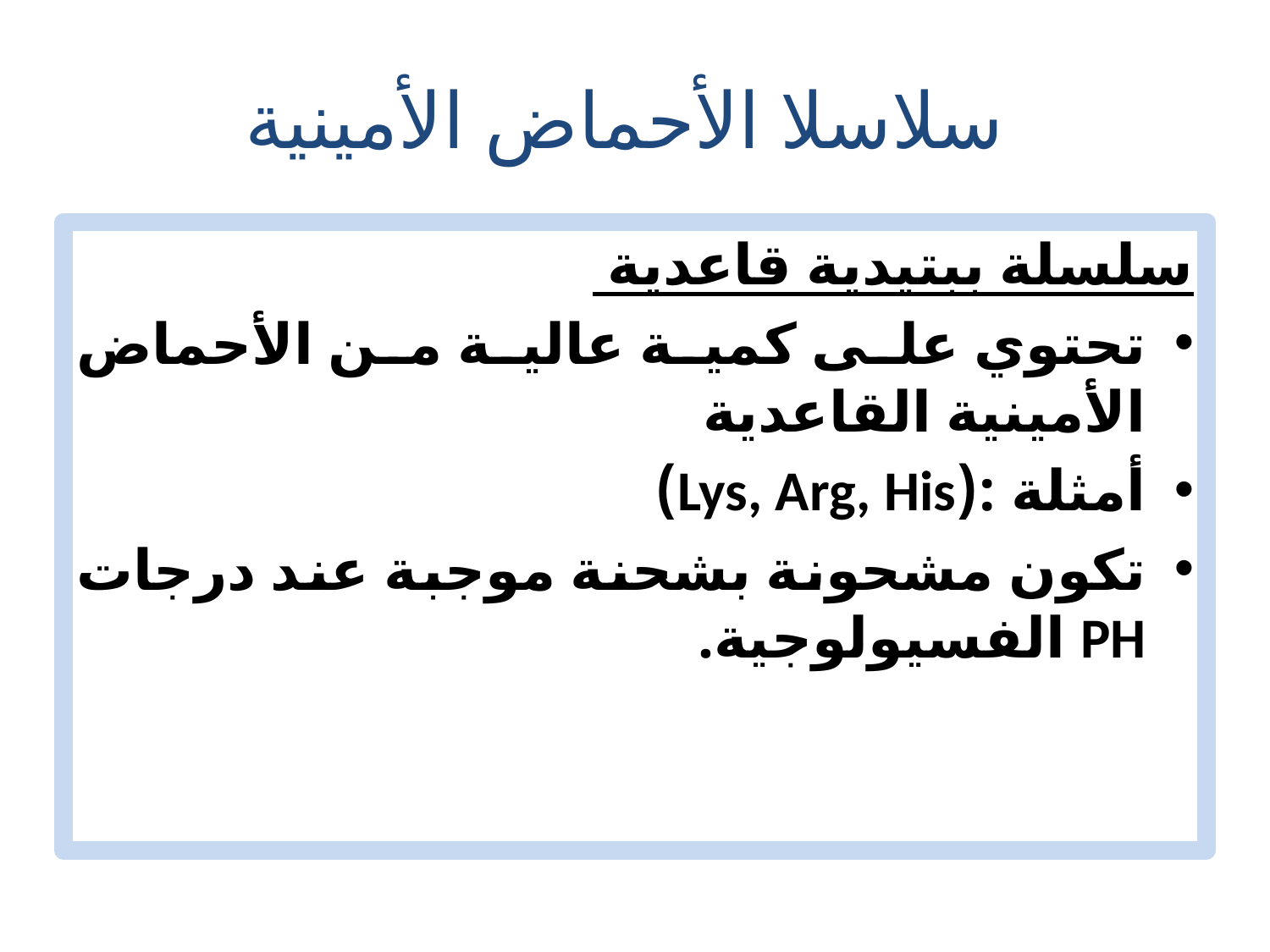

# سلاسلا الأحماض الأمينية
سلسلة ببتيدية قاعدية
تحتوي على كمية عالية من الأحماض الأمينية القاعدية
أمثلة :(Lys, Arg, His)
تكون مشحونة بشحنة موجبة عند درجات PH الفسيولوجية.